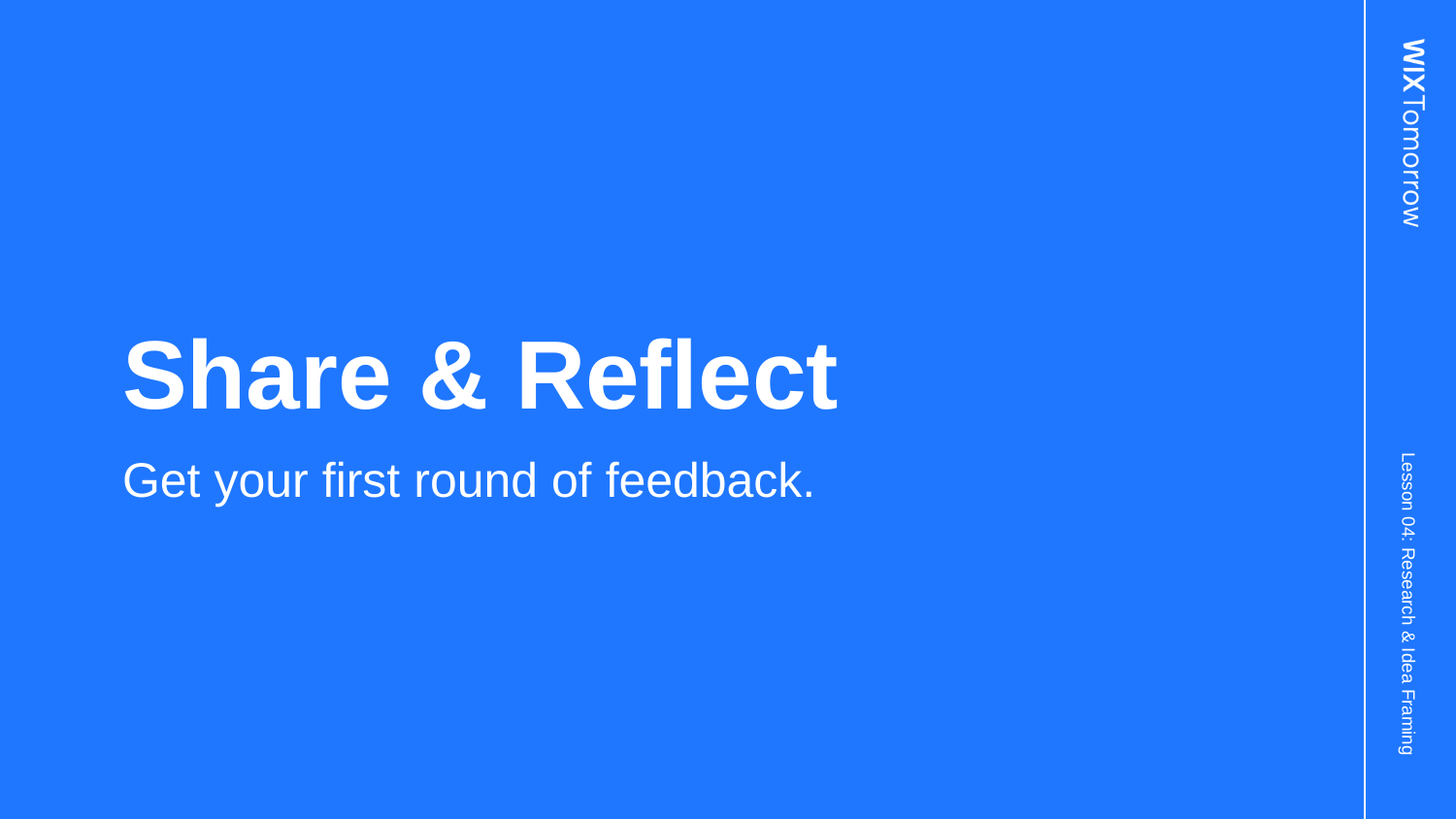

# Share & Reflect
Get your first round of feedback.